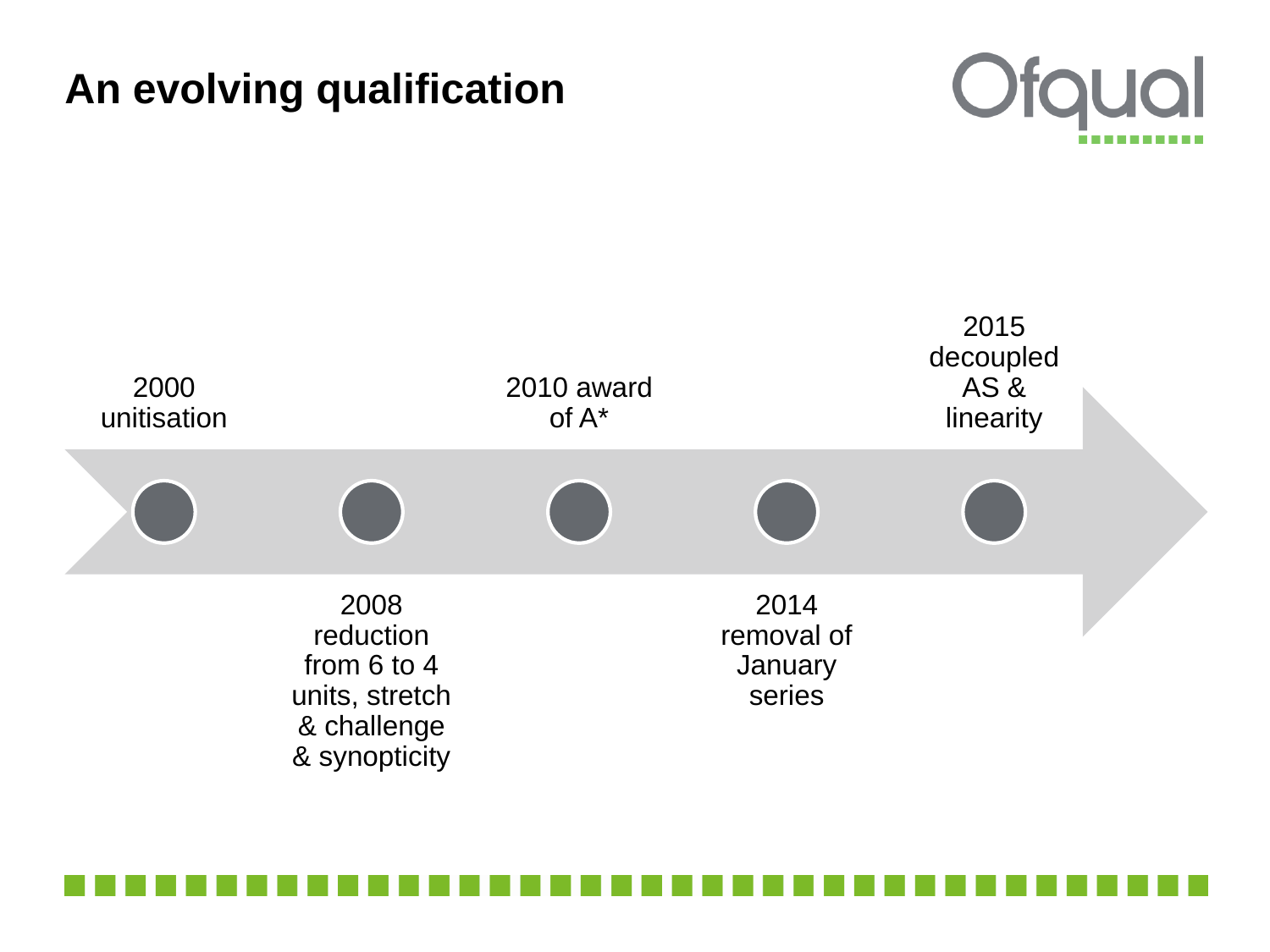

# An evolving qualification
2000 unitisation
2008 reduction from 6 to 4 units, stretch & challenge & synopticity
2010 award of A*
2014 removal of January series
2015 decoupled AS & linearity